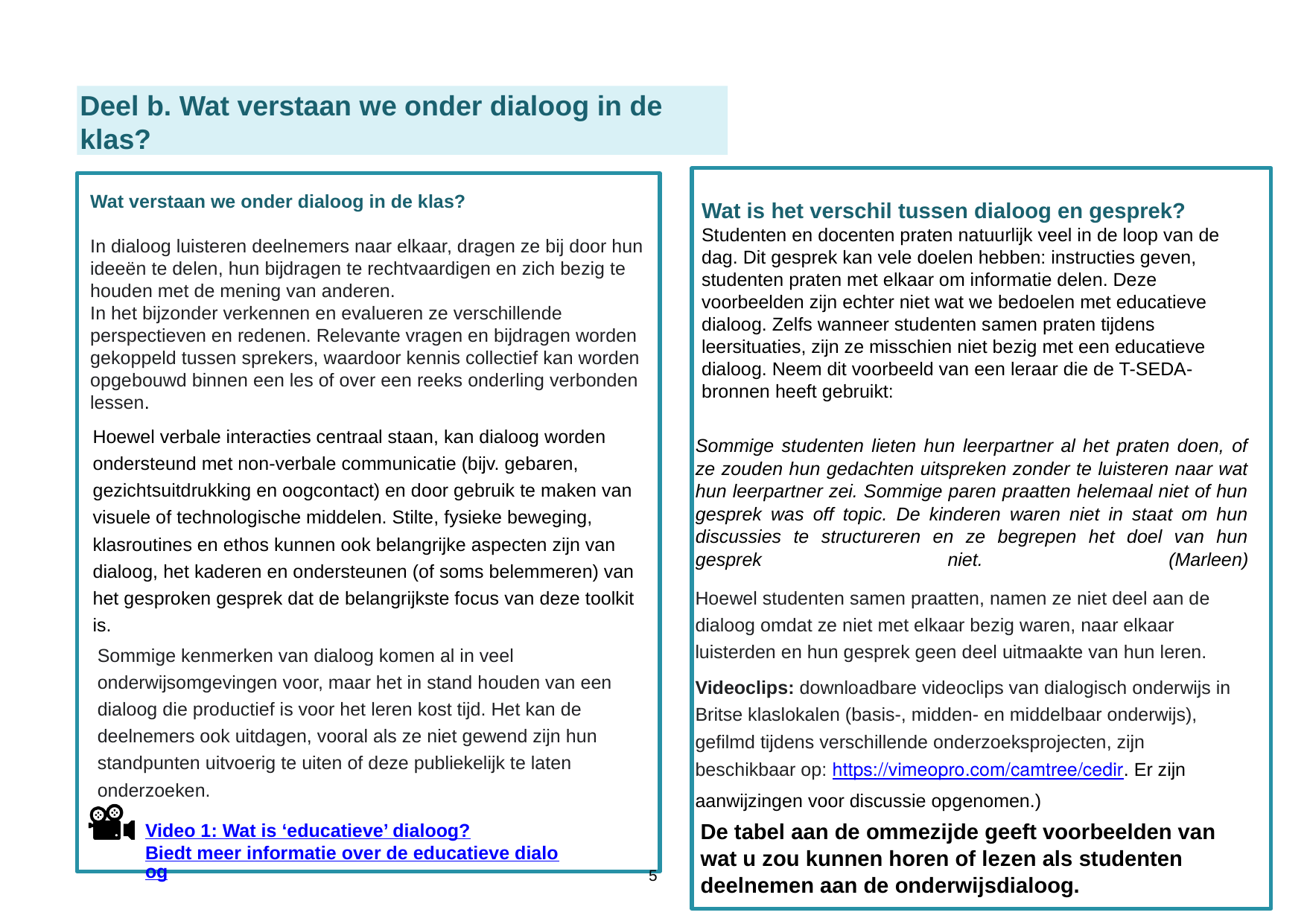

Deel b. Wat verstaan we onder dialoog in de klas?

Wat verstaan we onder dialoog in de klas?

In dialoog luisteren deelnemers naar elkaar, dragen ze bij door hun ideeën te delen, hun bijdragen te rechtvaardigen en zich bezig te houden met de mening van anderen.
In het bijzonder verkennen en evalueren ze verschillende perspectieven en redenen. Relevante vragen en bijdragen worden gekoppeld tussen sprekers, waardoor kennis collectief kan worden opgebouwd binnen een les of over een reeks onderling verbonden lessen.
Wat is het verschil tussen dialoog en gesprek?
Studenten en docenten praten natuurlijk veel in de loop van de dag. Dit gesprek kan vele doelen hebben: instructies geven, studenten praten met elkaar om informatie delen. Deze voorbeelden zijn echter niet wat we bedoelen met educatieve dialoog. Zelfs wanneer studenten samen praten tijdens leersituaties, zijn ze misschien niet bezig met een educatieve dialoog. Neem dit voorbeeld van een leraar die de T-SEDA-bronnen heeft gebruikt:
Hoewel verbale interacties centraal staan, kan dialoog worden ondersteund met non-verbale communicatie (bijv. gebaren, gezichtsuitdrukking en oogcontact) en door gebruik te maken van visuele of technologische middelen. Stilte, fysieke beweging, klasroutines en ethos kunnen ook belangrijke aspecten zijn van dialoog, het kaderen en ondersteunen (of soms belemmeren) van het gesproken gesprek dat de belangrijkste focus van deze toolkit is.
Sommige studenten lieten hun leerpartner al het praten doen, of ze zouden hun gedachten uitspreken zonder te luisteren naar wat hun leerpartner zei. Sommige paren praatten helemaal niet of hun gesprek was off topic. De kinderen waren niet in staat om hun discussies te structureren en ze begrepen het doel van hun gesprek niet. (Marleen)
Hoewel studenten samen praatten, namen ze niet deel aan de dialoog omdat ze niet met elkaar bezig waren, naar elkaar luisterden en hun gesprek geen deel uitmaakte van hun leren.
Videoclips: downloadbare videoclips van dialogisch onderwijs in Britse klaslokalen (basis-, midden- en middelbaar onderwijs), gefilmd tijdens verschillende onderzoeksprojecten, zijn beschikbaar op: https://vimeopro.com/camtree/cedir. Er zijn aanwijzingen voor discussie opgenomen.)
Sommige kenmerken van dialoog komen al in veel onderwijsomgevingen voor, maar het in stand houden van een dialoog die productief is voor het leren kost tijd. Het kan de deelnemers ook uitdagen, vooral als ze niet gewend zijn hun standpunten uitvoerig te uiten of deze publiekelijk te laten onderzoeken.

De tabel aan de ommezijde geeft voorbeelden van wat u zou kunnen horen of lezen als studenten deelnemen aan de onderwijsdialoog.
Video 1: Wat is ‘educatieve’ dialoog?
Biedt meer informatie over de educatieve dialoog
5